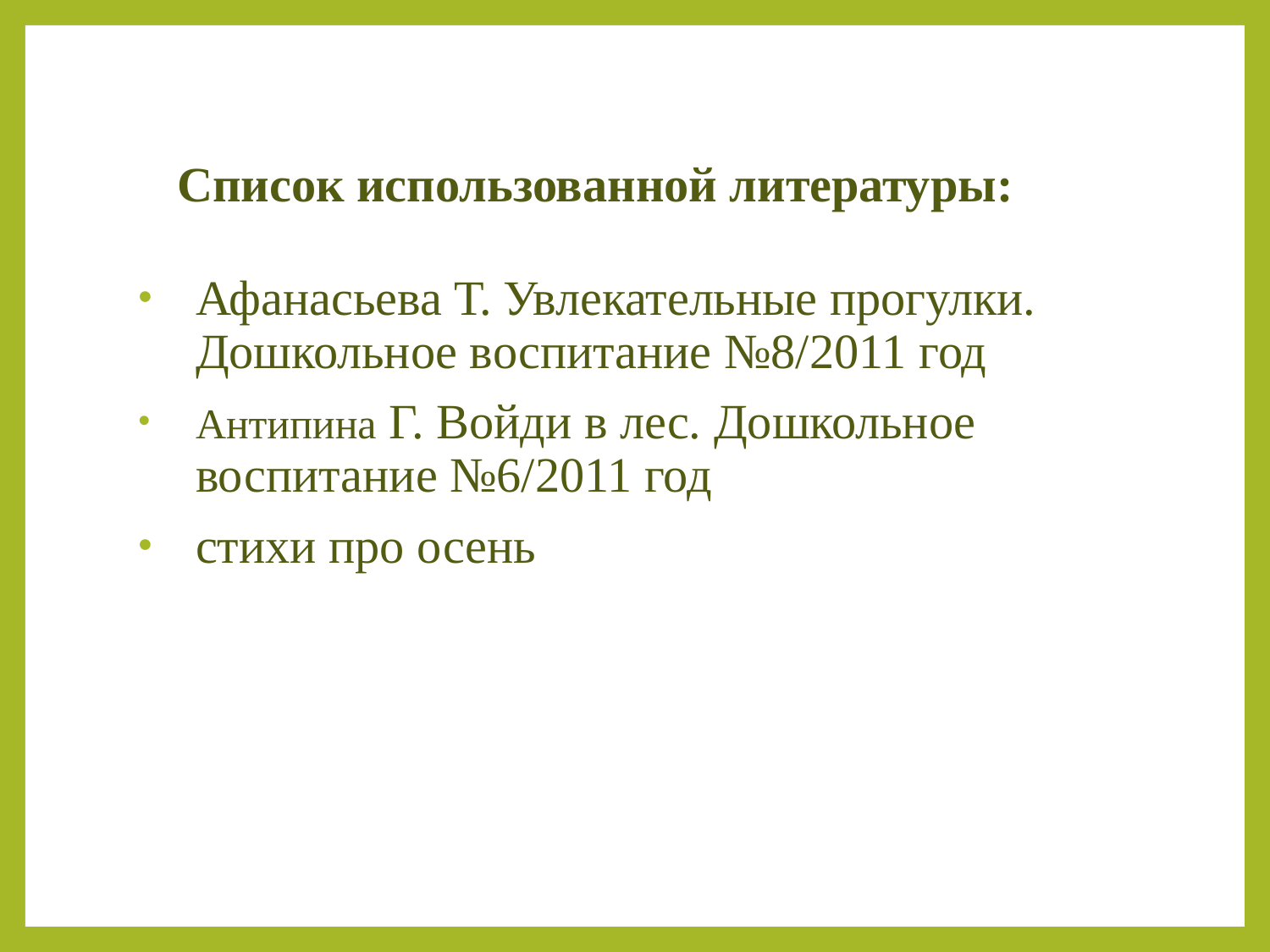

Список использованной литературы:
Афанасьева Т. Увлекательные прогулки. Дошкольное воспитание №8/2011 год
Антипина Г. Войди в лес. Дошкольное воспитание №6/2011 год
стихи про осень